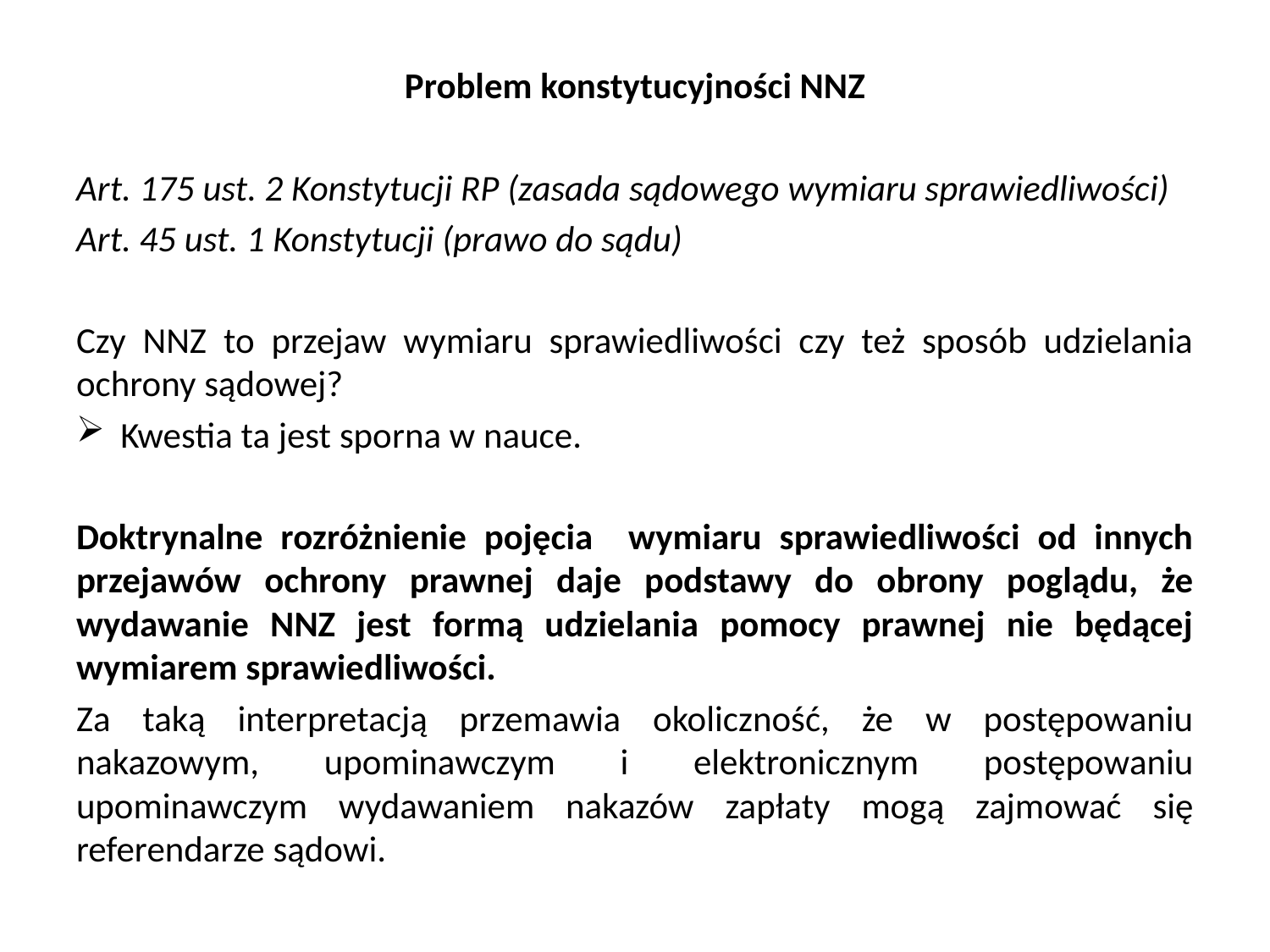

Problem konstytucyjności NNZ

Art. 175 ust. 2 Konstytucji RP (zasada sądowego wymiaru sprawiedliwości)
Art. 45 ust. 1 Konstytucji (prawo do sądu)

Czy NNZ to przejaw wymiaru sprawiedliwości czy też sposób udzielania ochrony sądowej?
Kwestia ta jest sporna w nauce.

Doktrynalne rozróżnienie pojęcia  wymiaru sprawiedliwości od innych przejawów ochrony prawnej daje podstawy do obrony poglądu, że wydawanie NNZ jest formą udzielania pomocy prawnej nie będącej wymiarem sprawiedliwości.
Za taką interpretacją przemawia okoliczność, że w postępowaniu nakazowym, upominawczym i elektronicznym postępowaniu upominawczym wydawaniem nakazów zapłaty mogą zajmować się referendarze sądowi.